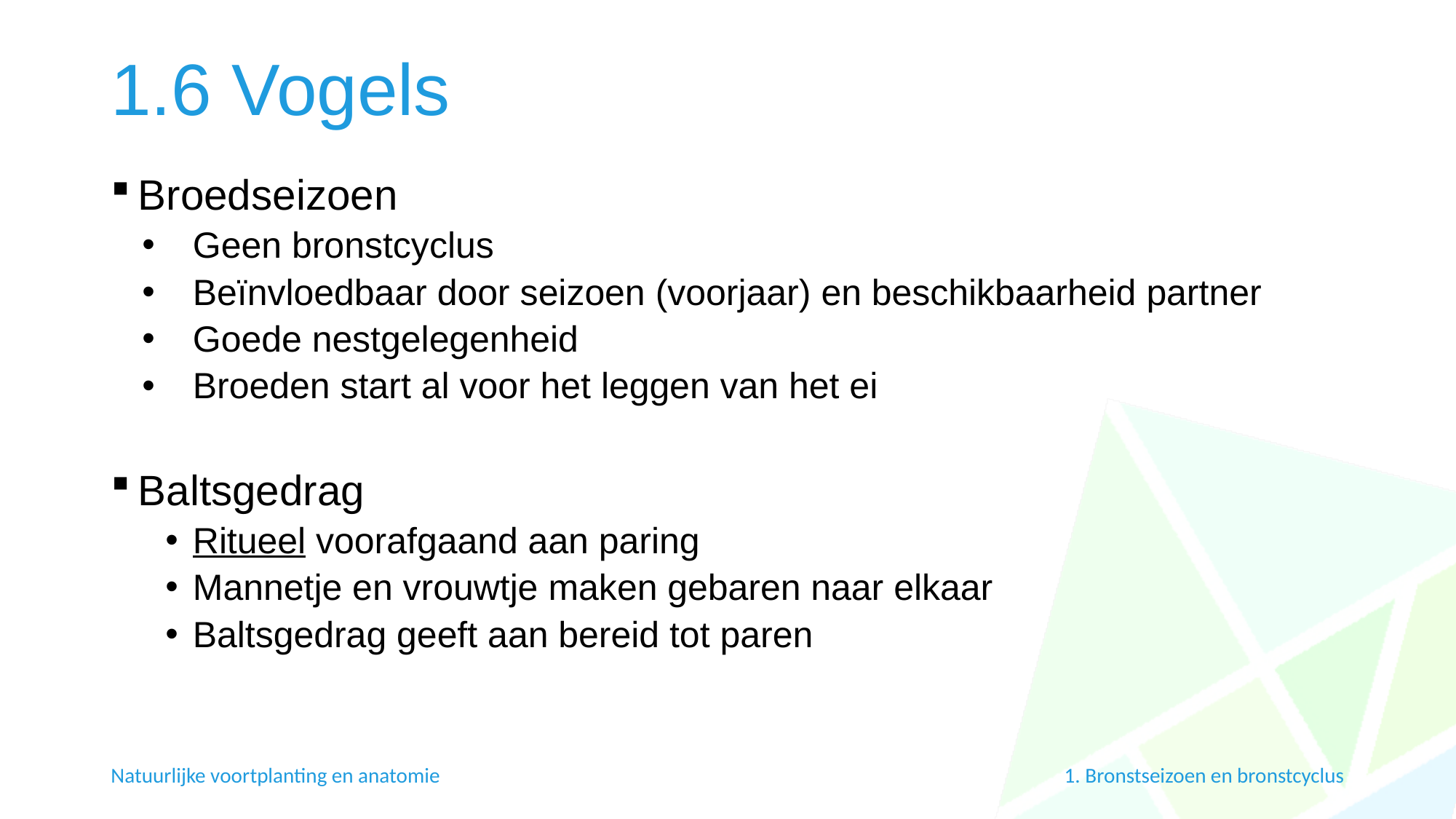

# 1.6 Vogels
Broedseizoen
Geen bronstcyclus
Beïnvloedbaar door seizoen (voorjaar) en beschikbaarheid partner
Goede nestgelegenheid
Broeden start al voor het leggen van het ei

Baltsgedrag
Ritueel voorafgaand aan paring
Mannetje en vrouwtje maken gebaren naar elkaar
Baltsgedrag geeft aan bereid tot paren

Natuurlijke voortplanting en anatomie
1. Bronstseizoen en bronstcyclus